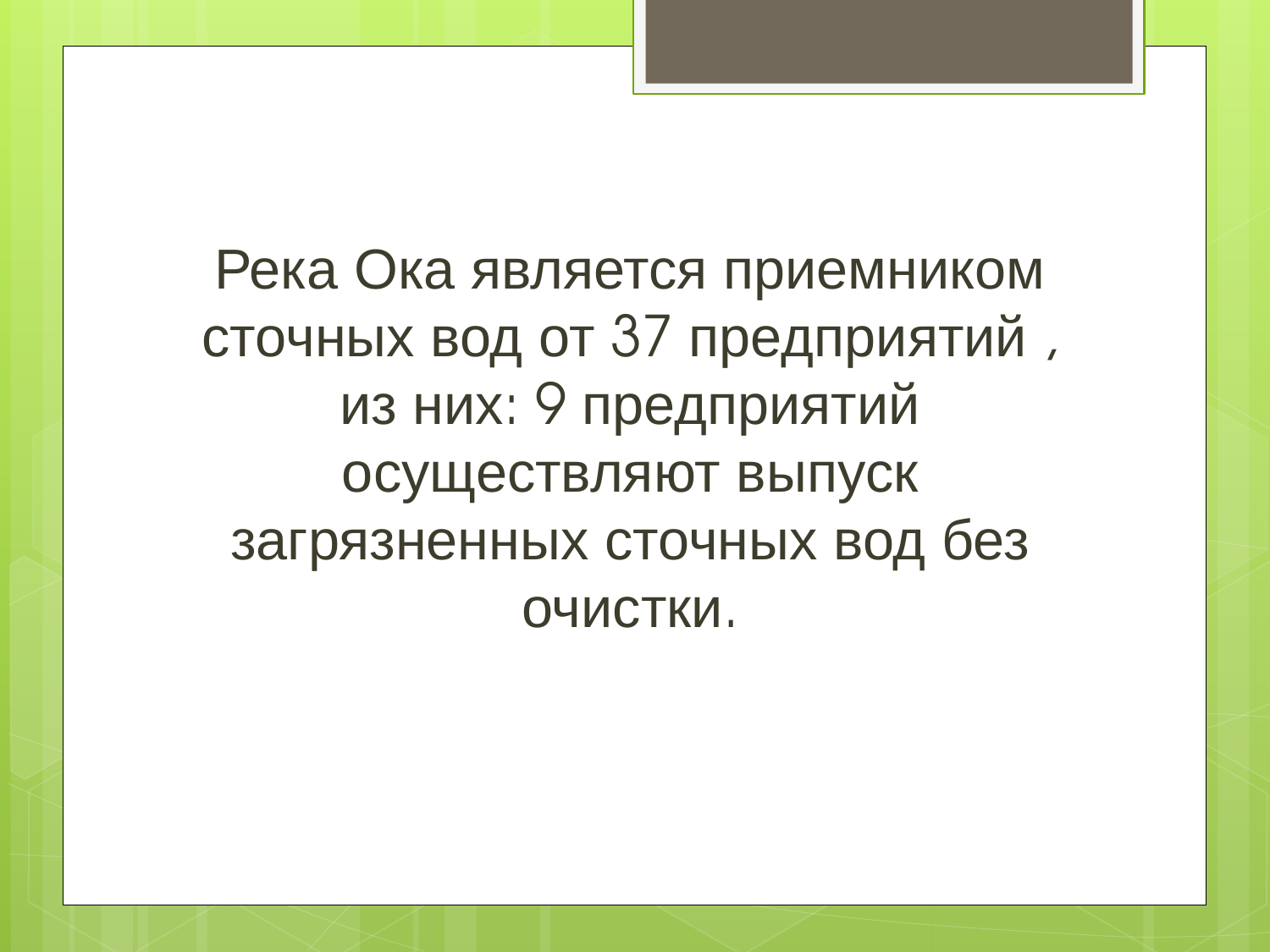

Река Ока является приемником сточных вод от 37 предприятий , из них: 9 предприятий осуществляют выпуск загрязненных сточных вод без очистки.